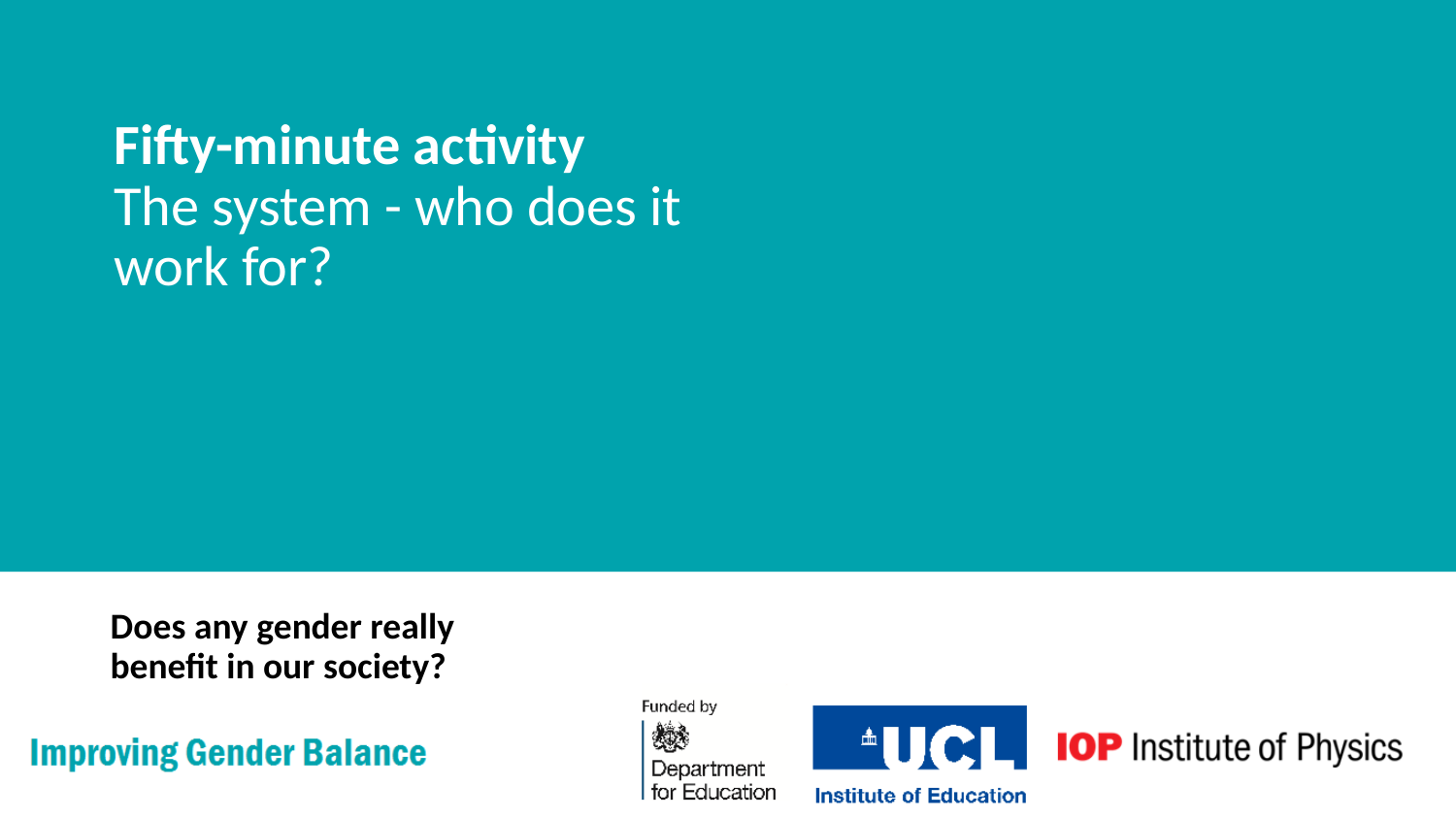

# Fifty-minute activity The system - who does it work for?
Does any gender really benefit in our society?